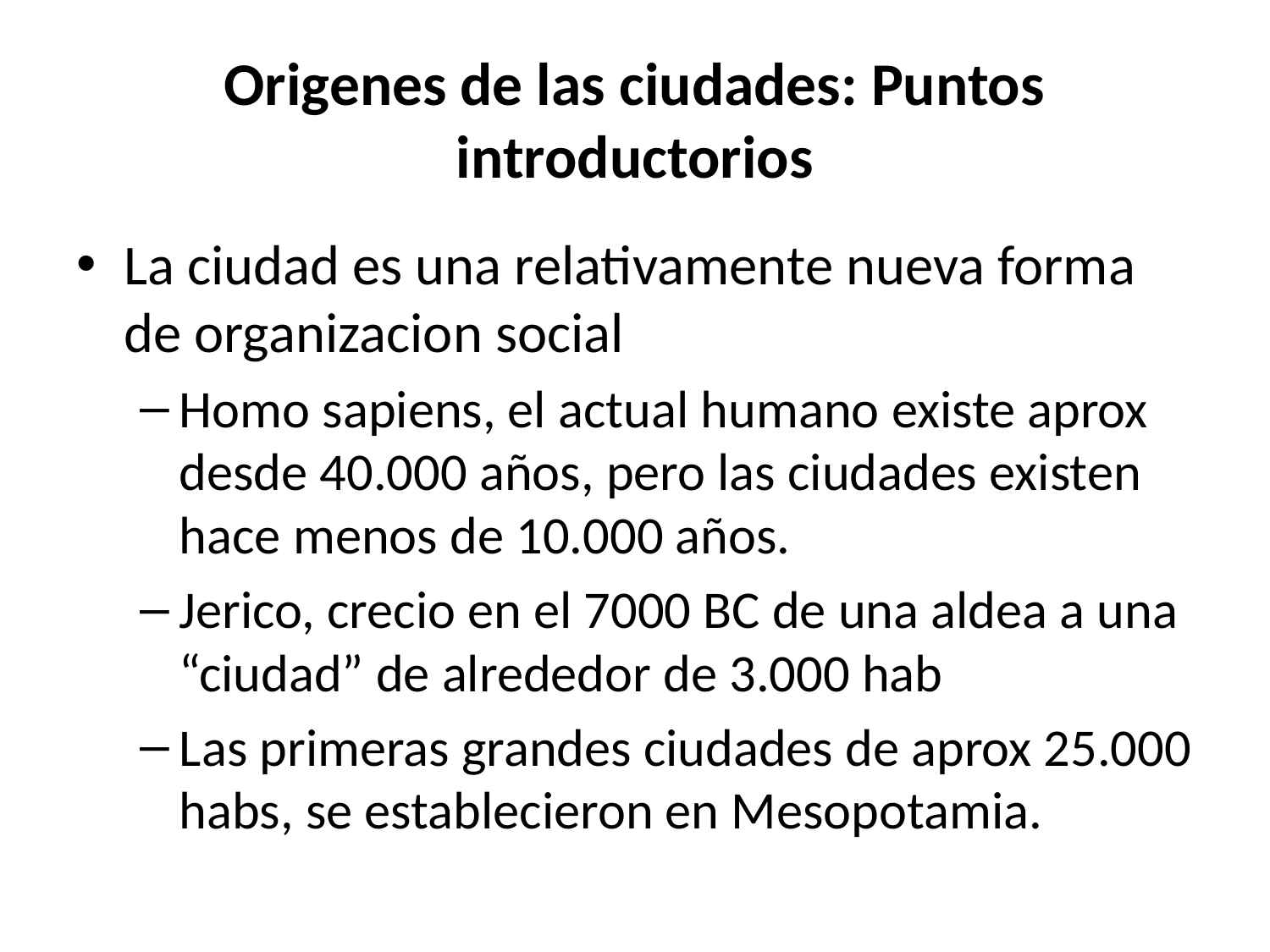

# Origenes de las ciudades: Puntos introductorios
La ciudad es una relativamente nueva forma de organizacion social
Homo sapiens, el actual humano existe aprox desde 40.000 años, pero las ciudades existen hace menos de 10.000 años.
Jerico, crecio en el 7000 BC de una aldea a una “ciudad” de alrededor de 3.000 hab
Las primeras grandes ciudades de aprox 25.000 habs, se establecieron en Mesopotamia.